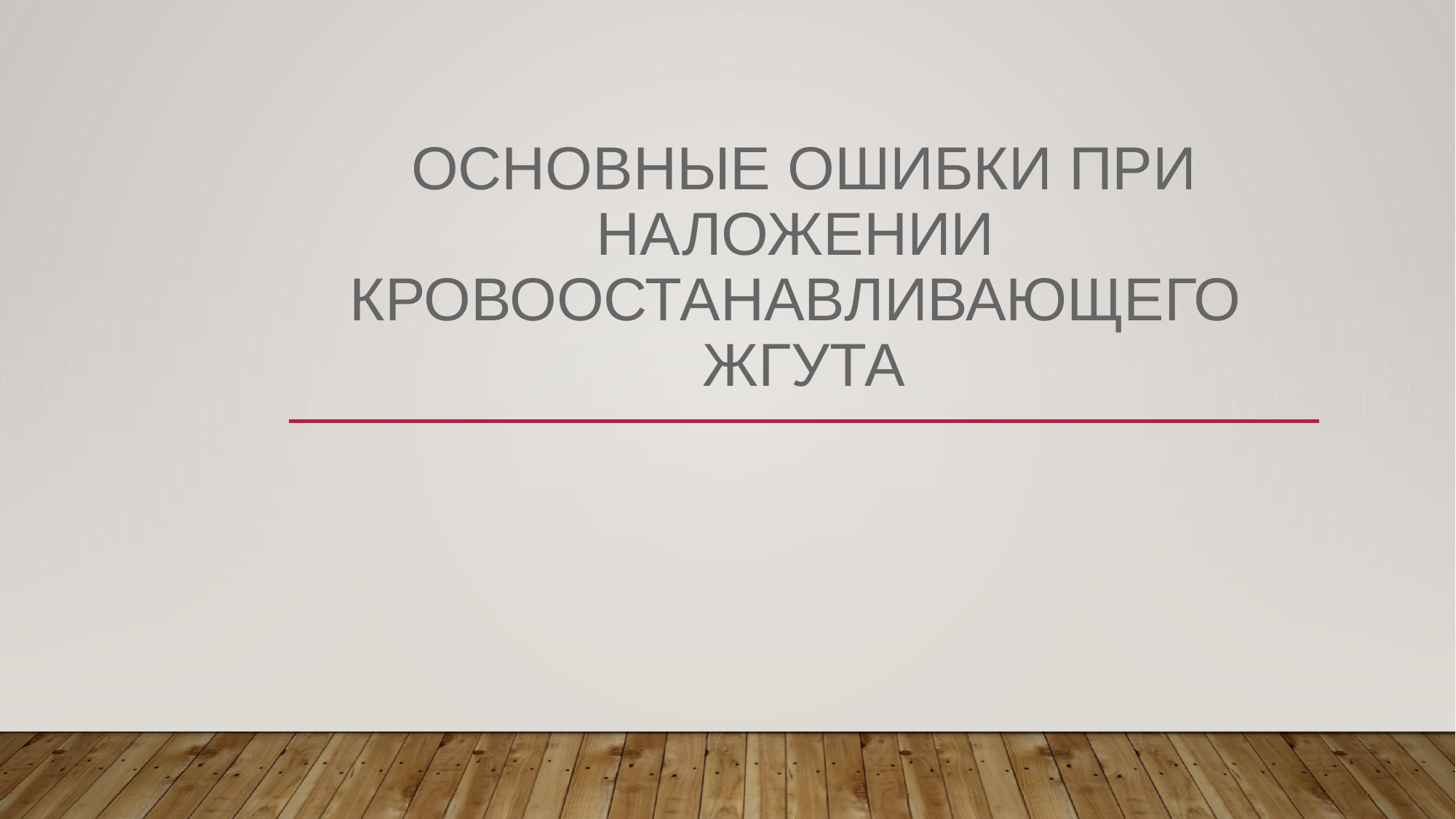

# Основные ошибки при наложении  кровоостанавливающего жгута